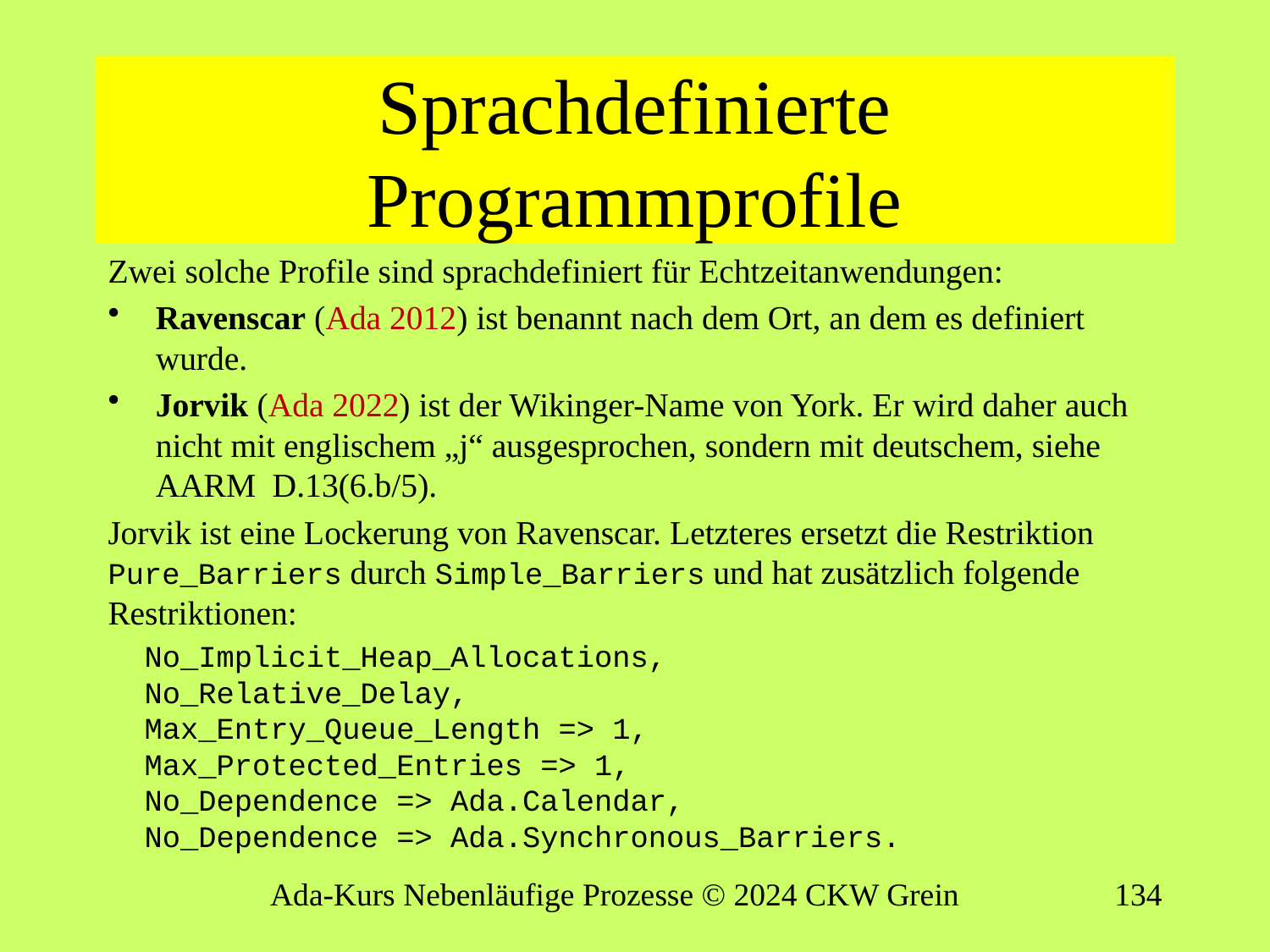

# Sprachdefinierte Programmprofile
Zwei solche Profile sind sprachdefiniert für Echtzeitanwendungen:
Ravenscar (Ada 2012) ist benannt nach dem Ort, an dem es definiert wurde.
Jorvik (Ada 2022) ist der Wikinger-Name von York. Er wird daher auch  nicht mit englischem „j“ ausgesprochen, sondern mit deutschem, siehe AARM  D.13(6.b/5).
Jorvik ist eine Lockerung von Ravenscar. Letzteres ersetzt die Restriktion Pure_Barriers durch Simple_Barriers und hat zusätzlich folgende Restriktionen:
No_Implicit_Heap_Allocations,
No_Relative_Delay,
Max_Entry_Queue_Length => 1,
Max_Protected_Entries => 1,
No_Dependence => Ada.Calendar,
No_Dependence => Ada.Synchronous_Barriers.
Ada-Kurs Nebenläufige Prozesse © 2024 CKW Grein
134